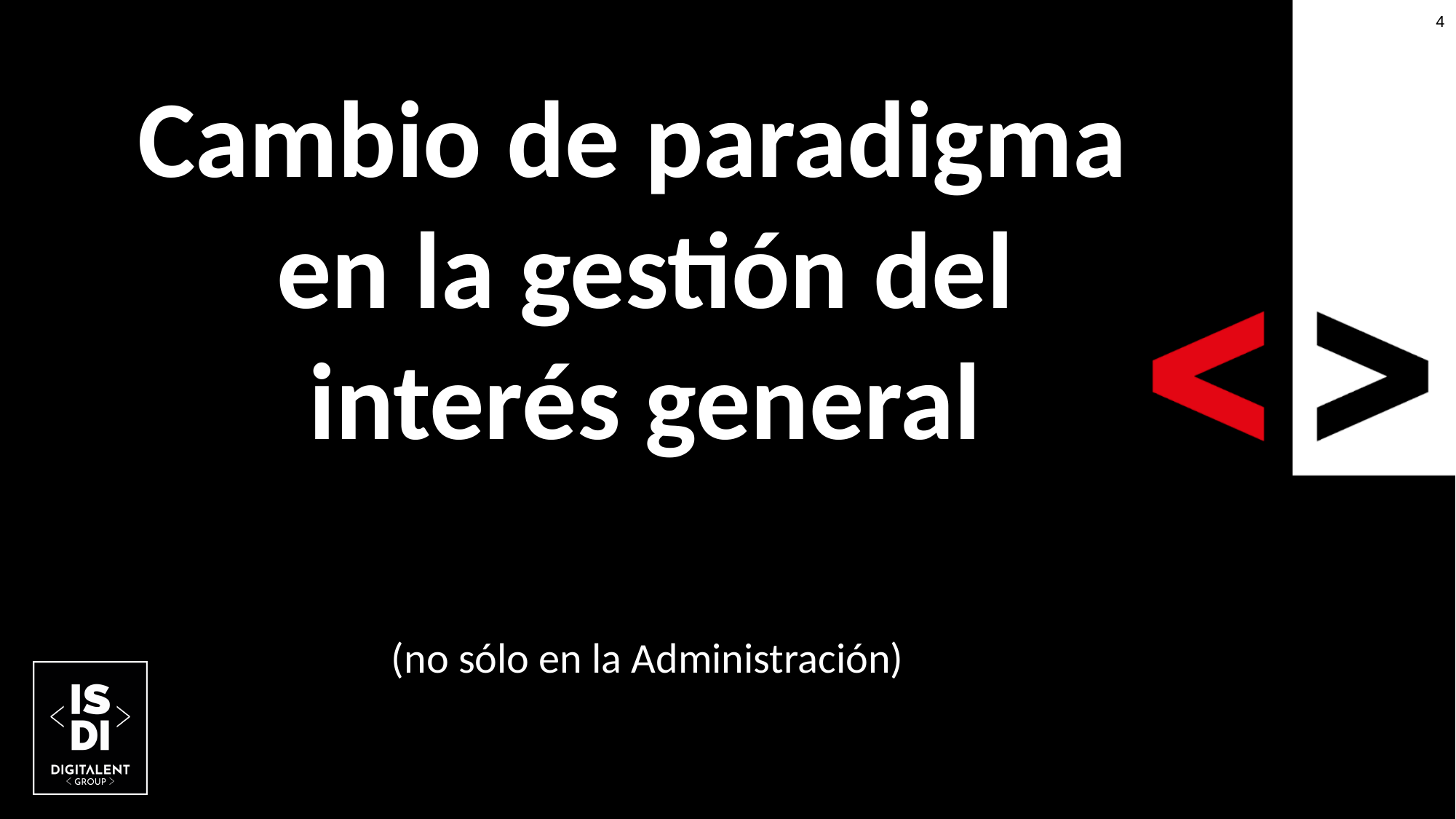

Cambio de paradigma
en la gestión del
interés general
(no sólo en la Administración)